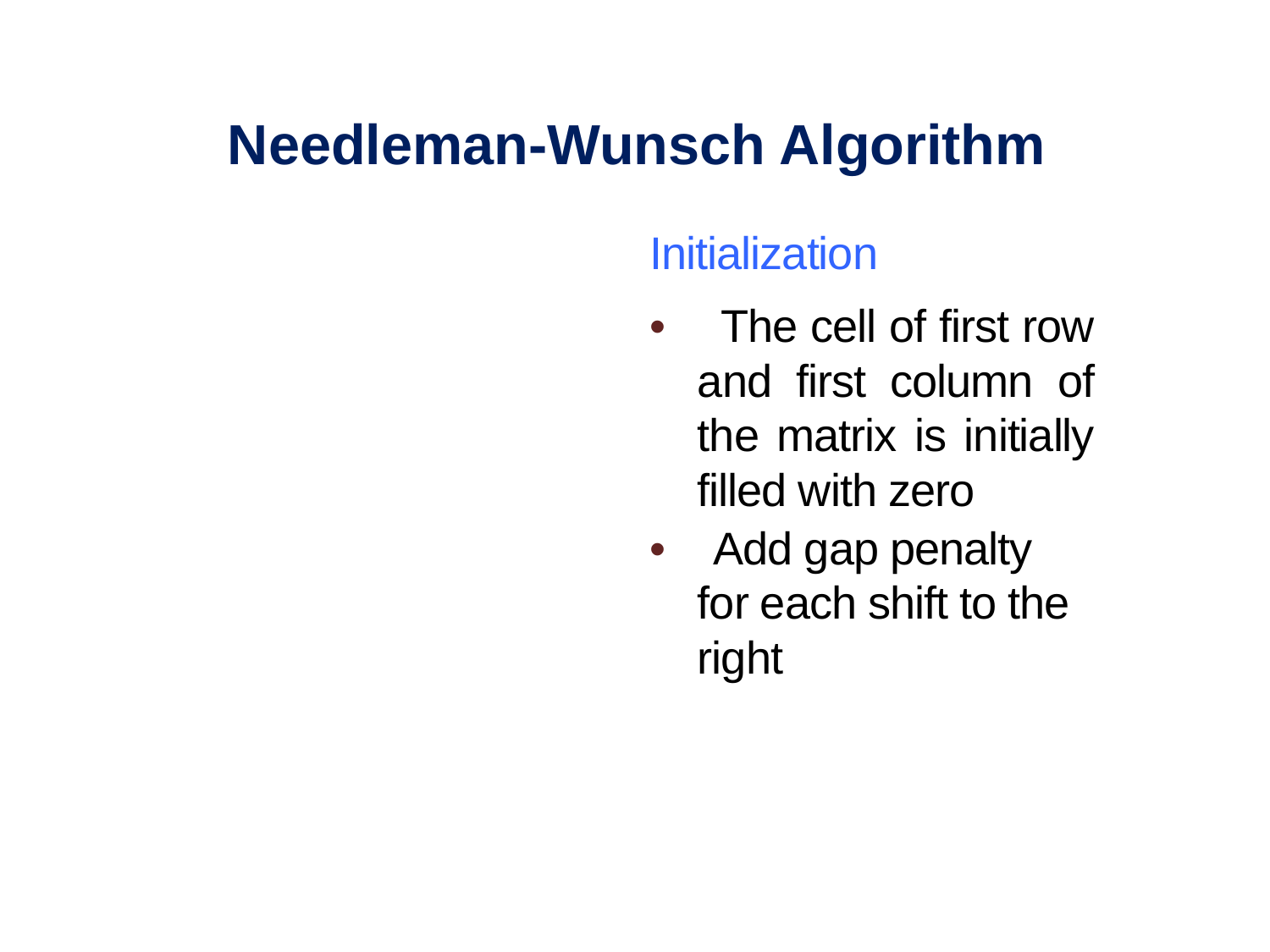

Needleman-Wunsch Algorithm
Initialization
•    The cell of first row and first column of the matrix is initially filled with zero
•    Add gap penalty for each shift to the right